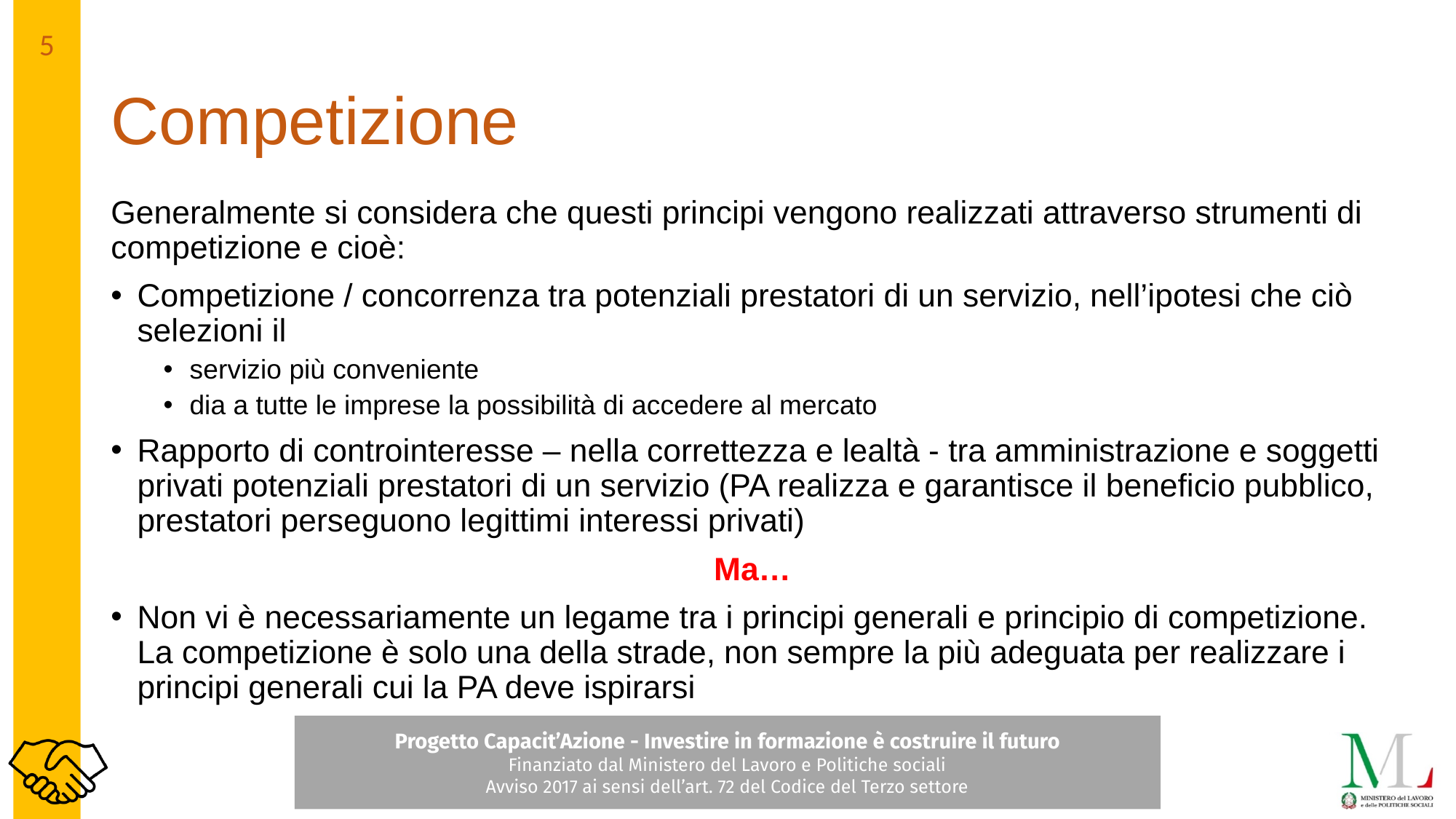

# Competizione
Generalmente si considera che questi principi vengono realizzati attraverso strumenti di competizione e cioè:
Competizione / concorrenza tra potenziali prestatori di un servizio, nell’ipotesi che ciò selezioni il
servizio più conveniente
dia a tutte le imprese la possibilità di accedere al mercato
Rapporto di controinteresse – nella correttezza e lealtà - tra amministrazione e soggetti privati potenziali prestatori di un servizio (PA realizza e garantisce il beneficio pubblico, prestatori perseguono legittimi interessi privati)
Ma…
Non vi è necessariamente un legame tra i principi generali e principio di competizione. La competizione è solo una della strade, non sempre la più adeguata per realizzare i principi generali cui la PA deve ispirarsi

5